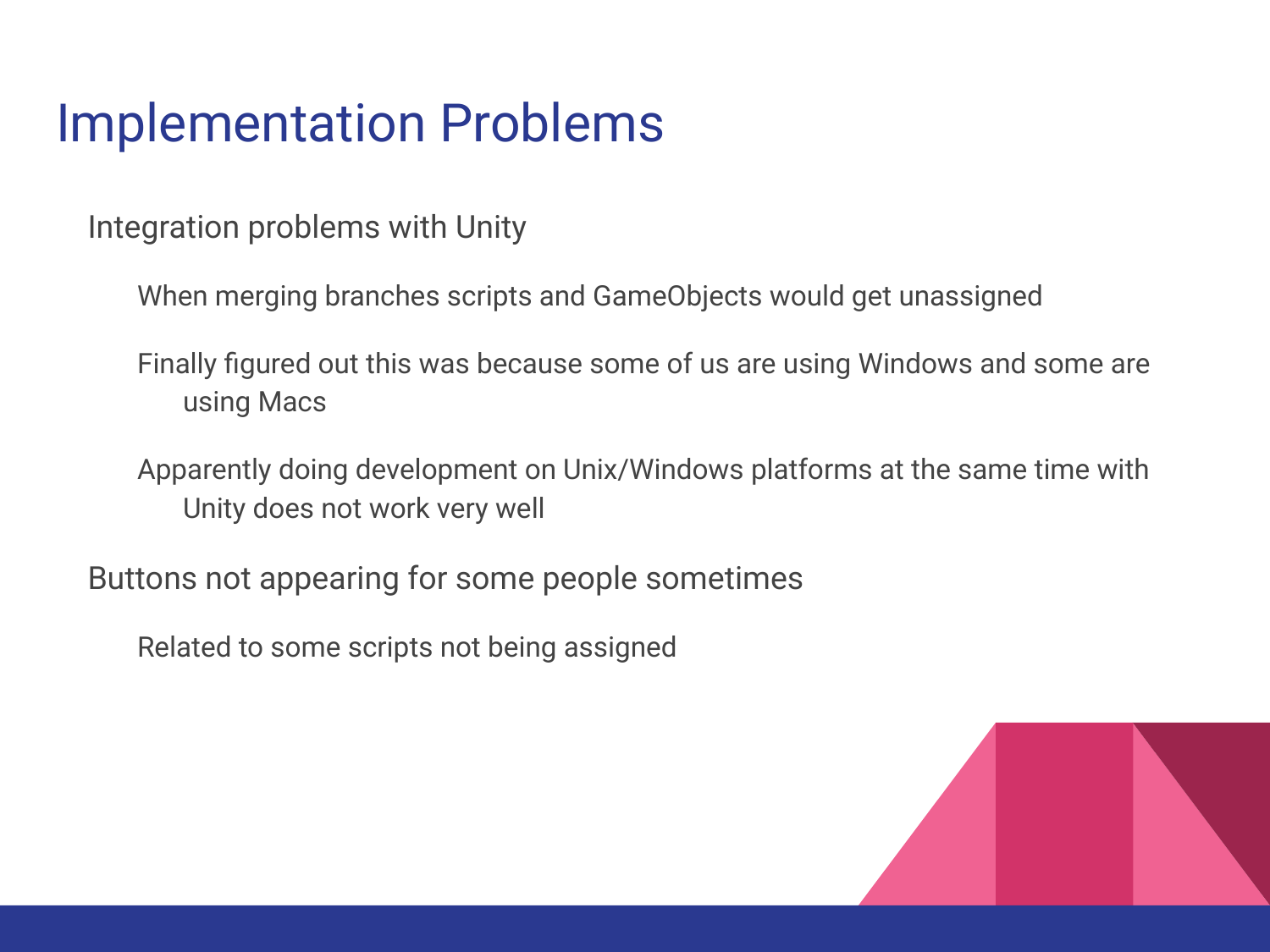

# Implementation Problems
Integration problems with Unity
When merging branches scripts and GameObjects would get unassigned
Finally figured out this was because some of us are using Windows and some are using Macs
Apparently doing development on Unix/Windows platforms at the same time with Unity does not work very well
Buttons not appearing for some people sometimes
Related to some scripts not being assigned